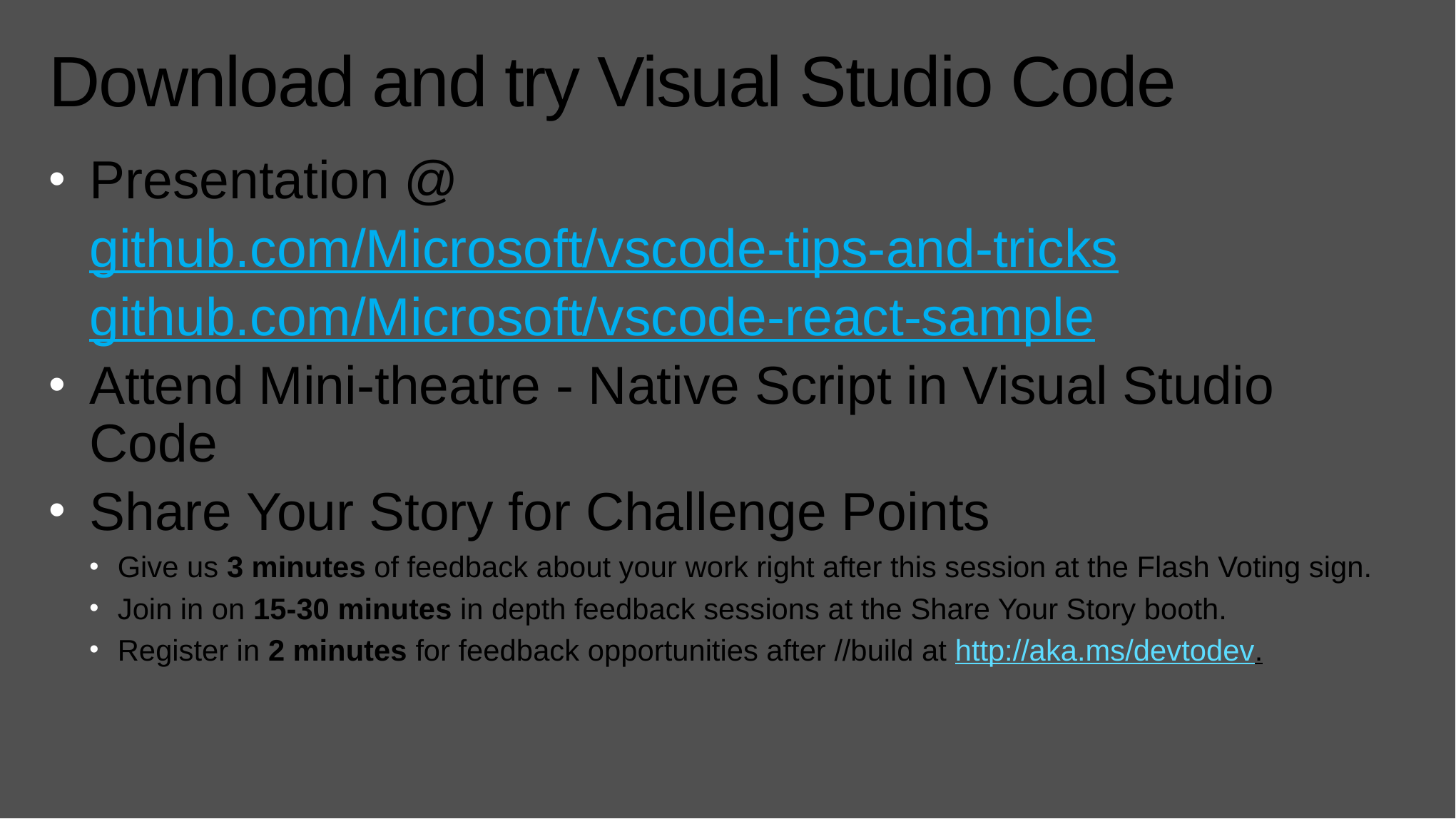

# Download and try Visual Studio Code
Presentation @
github.com/Microsoft/vscode-tips-and-tricks
github.com/Microsoft/vscode-react-sample
Attend Mini-theatre - Native Script in Visual Studio Code
Share Your Story for Challenge Points
Give us 3 minutes of feedback about your work right after this session at the Flash Voting sign.
Join in on 15-30 minutes in depth feedback sessions at the Share Your Story booth.
Register in 2 minutes for feedback opportunities after //build at http://aka.ms/devtodev.